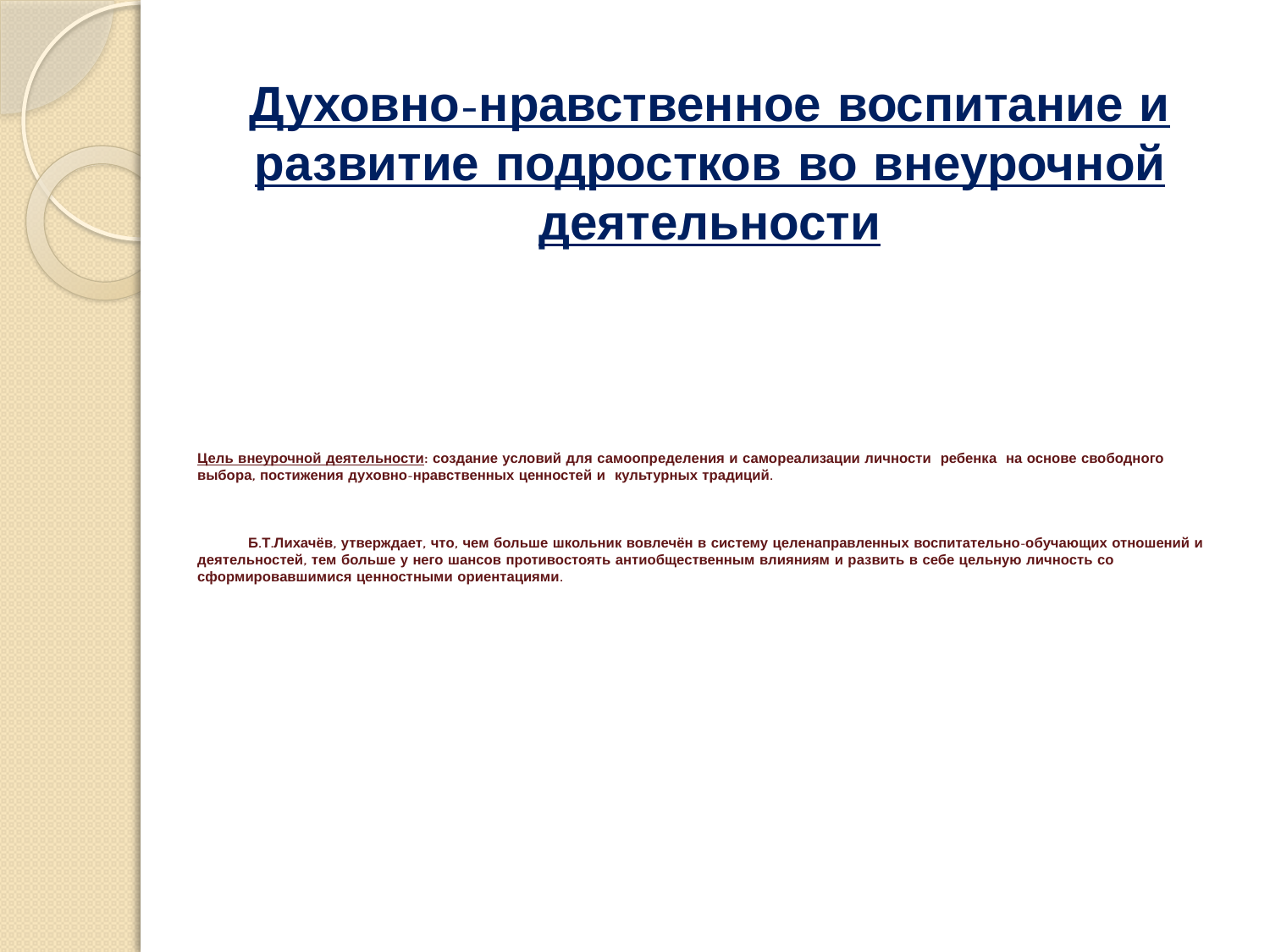

Духовно-нравственное воспитание и развитие подростков во внеурочной деятельности
# Цель внеурочной деятельности: создание условий для самоопределения и самореализации личности  ребенка  на основе свободного выбора, постижения духовно-нравственных ценностей и  культурных традиций. Б.Т.Лихачёв, утверждает, что, чем больше школьник вовлечён в систему целенаправленных воспитательно-обучающих отношений и деятельностей, тем больше у него шансов противостоять антиобщественным влияниям и развить в себе цельную личность со сформировавшимися ценностными ориентациями.